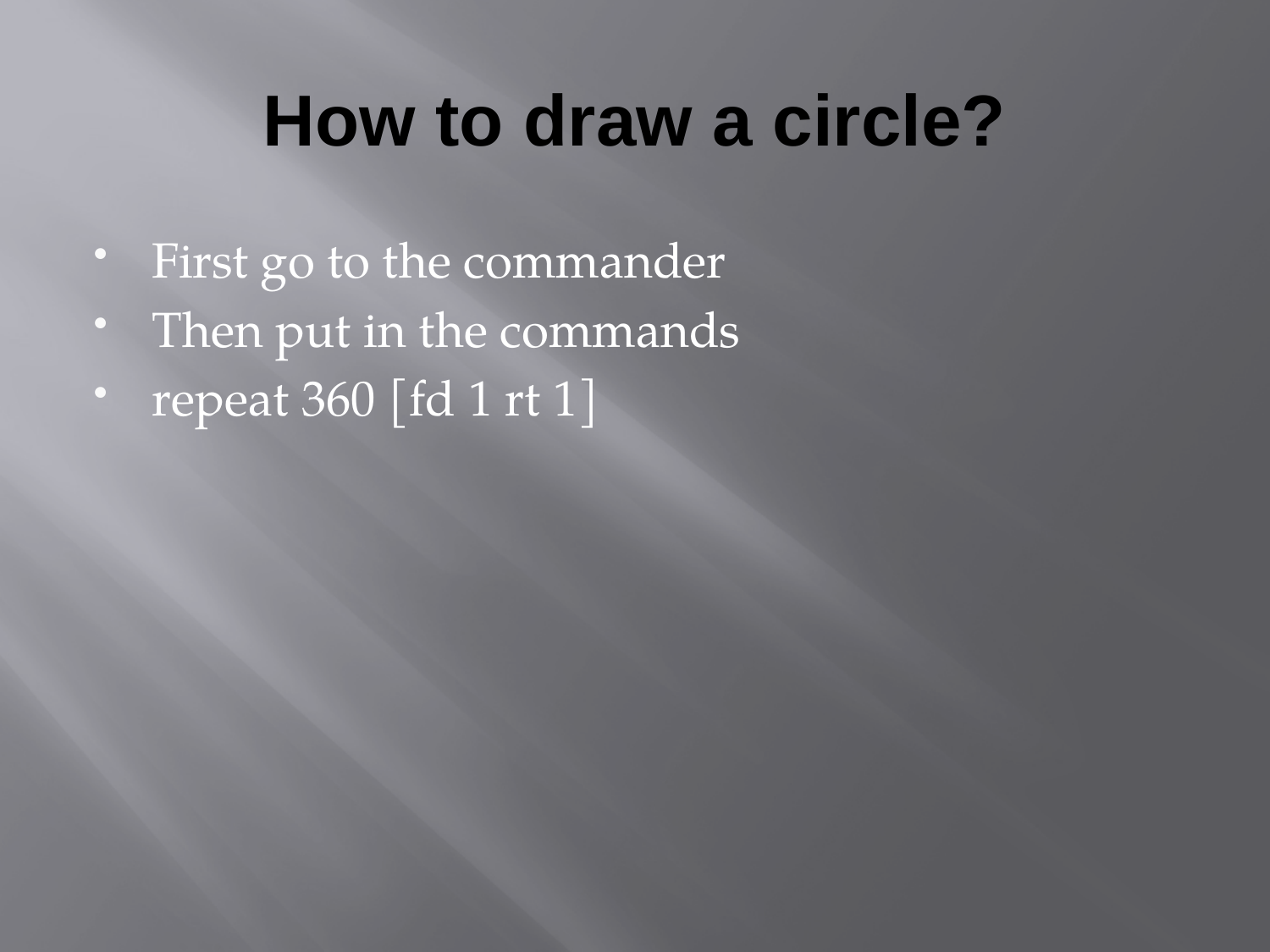

# How to draw a circle?
First go to the commander
Then put in the commands
repeat 360 [fd 1 rt 1]